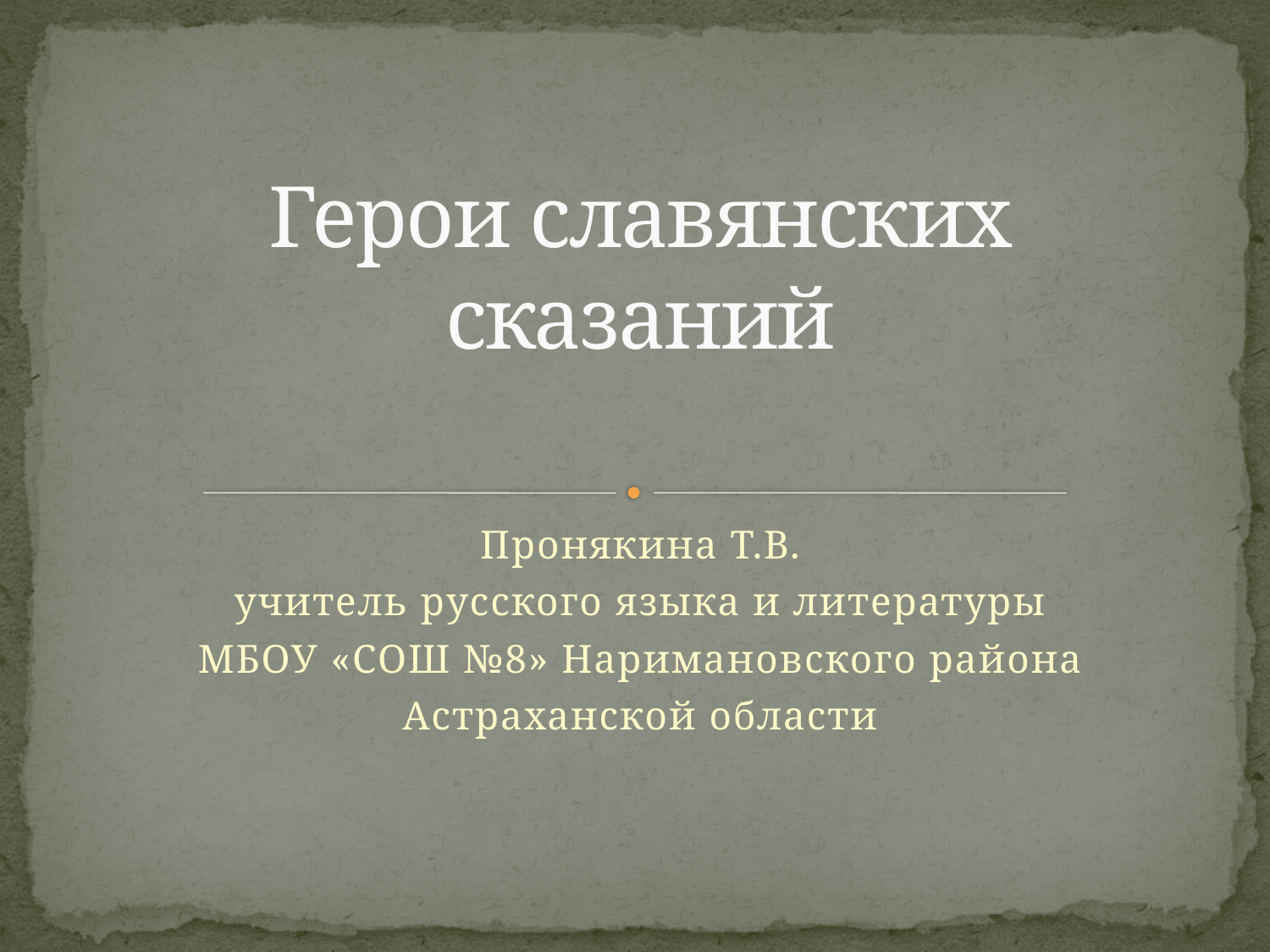

# Герои славянских сказаний
Пронякина Т.В.
учитель русского языка и литературы
МБОУ «СОШ №8» Наримановского района
Астраханской области